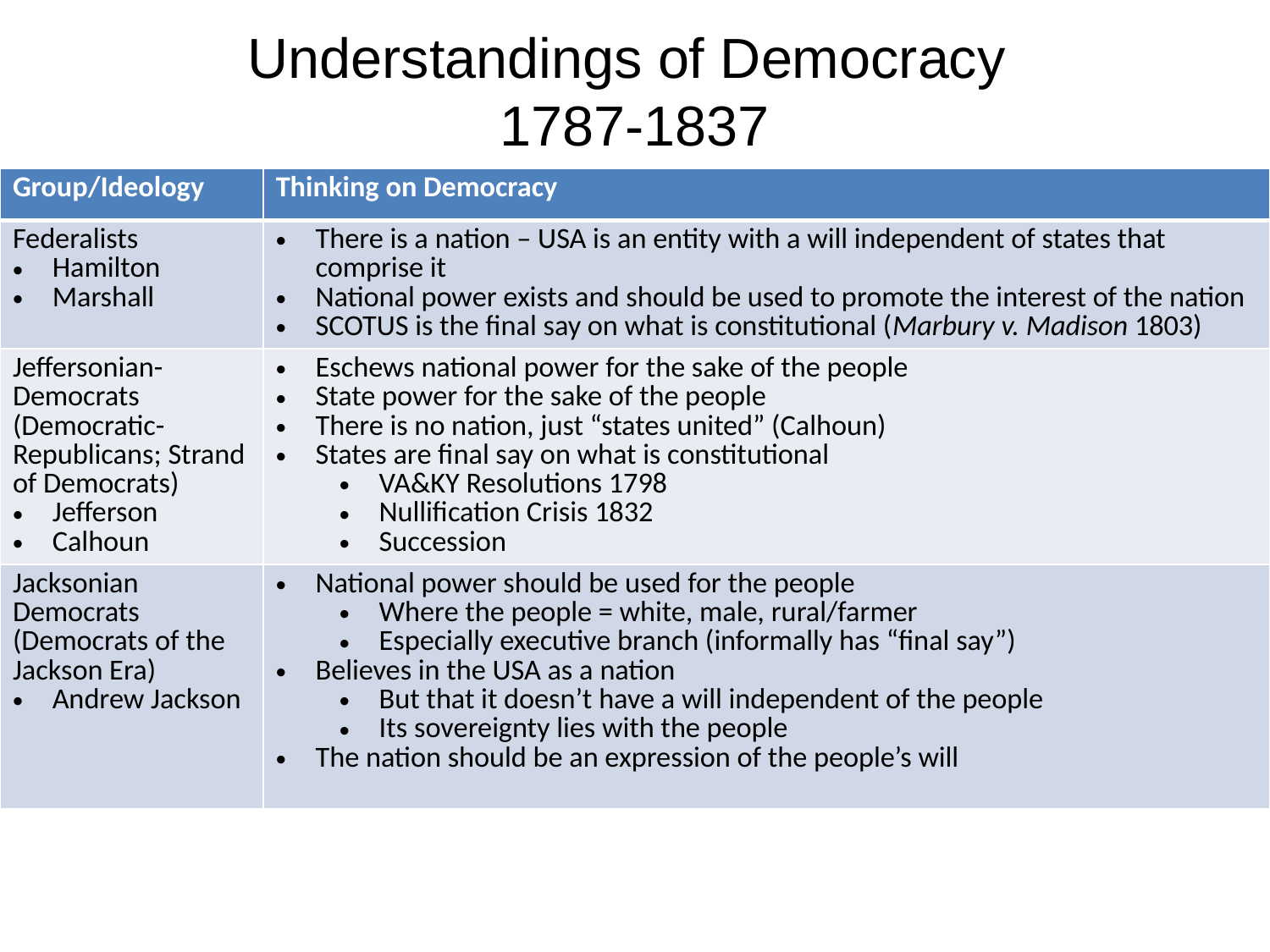

# Understandings of Democracy 1787-1837
| Group/Ideology | Thinking on Democracy |
| --- | --- |
| Federalists Hamilton Marshall | There is a nation – USA is an entity with a will independent of states that comprise it National power exists and should be used to promote the interest of the nation SCOTUS is the final say on what is constitutional (Marbury v. Madison 1803) |
| Jeffersonian-Democrats (Democratic-Republicans; Strand of Democrats) Jefferson Calhoun | Eschews national power for the sake of the people State power for the sake of the people There is no nation, just “states united” (Calhoun) States are final say on what is constitutional VA&KY Resolutions 1798 Nullification Crisis 1832 Succession |
| Jacksonian Democrats (Democrats of the Jackson Era) Andrew Jackson | National power should be used for the people Where the people = white, male, rural/farmer Especially executive branch (informally has “final say”) Believes in the USA as a nation But that it doesn’t have a will independent of the people Its sovereignty lies with the people The nation should be an expression of the people’s will |